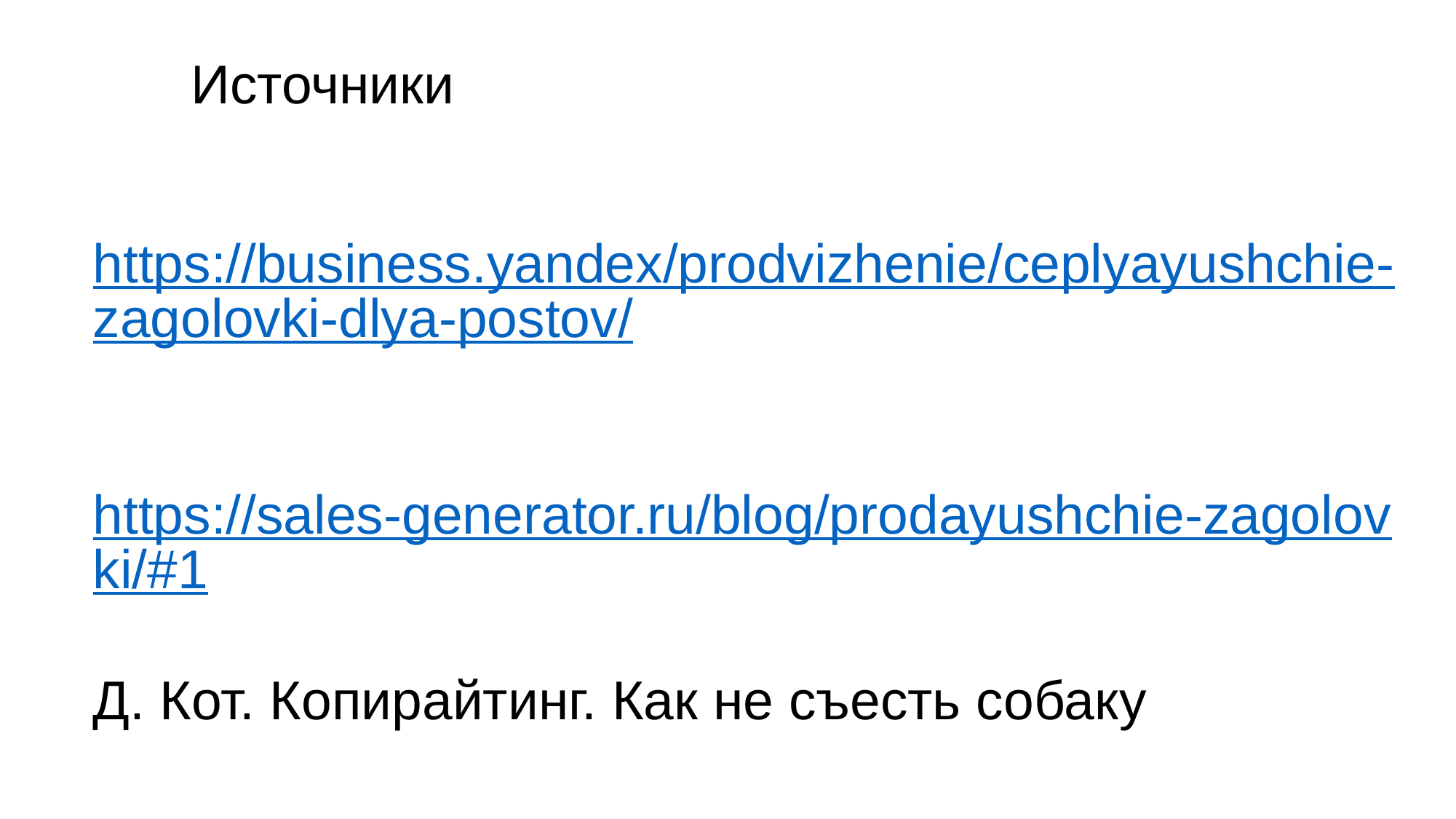

# Источники
https://business.yandex/prodvizhenie/ceplyayushchie-zagolovki-dlya-postov/

https://sales-generator.ru/blog/prodayushchie-zagolovki/#1

Д. Кот. Копирайтинг. Как не съесть собаку